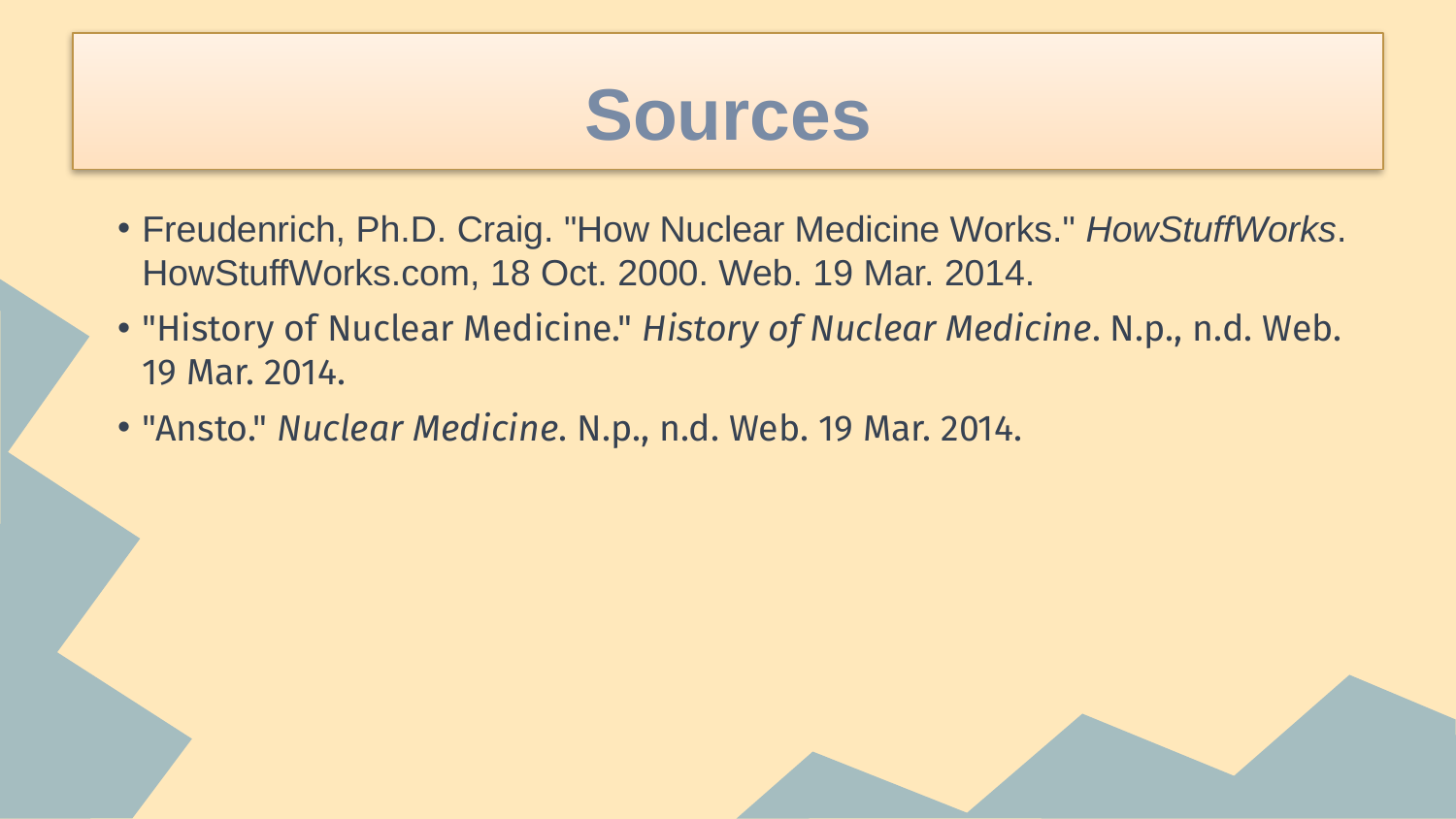

# Sources
Freudenrich, Ph.D. Craig. "How Nuclear Medicine Works." HowStuffWorks. HowStuffWorks.com, 18 Oct. 2000. Web. 19 Mar. 2014.
"History of Nuclear Medicine." History of Nuclear Medicine. N.p., n.d. Web. 19 Mar. 2014.
"Ansto." Nuclear Medicine. N.p., n.d. Web. 19 Mar. 2014.